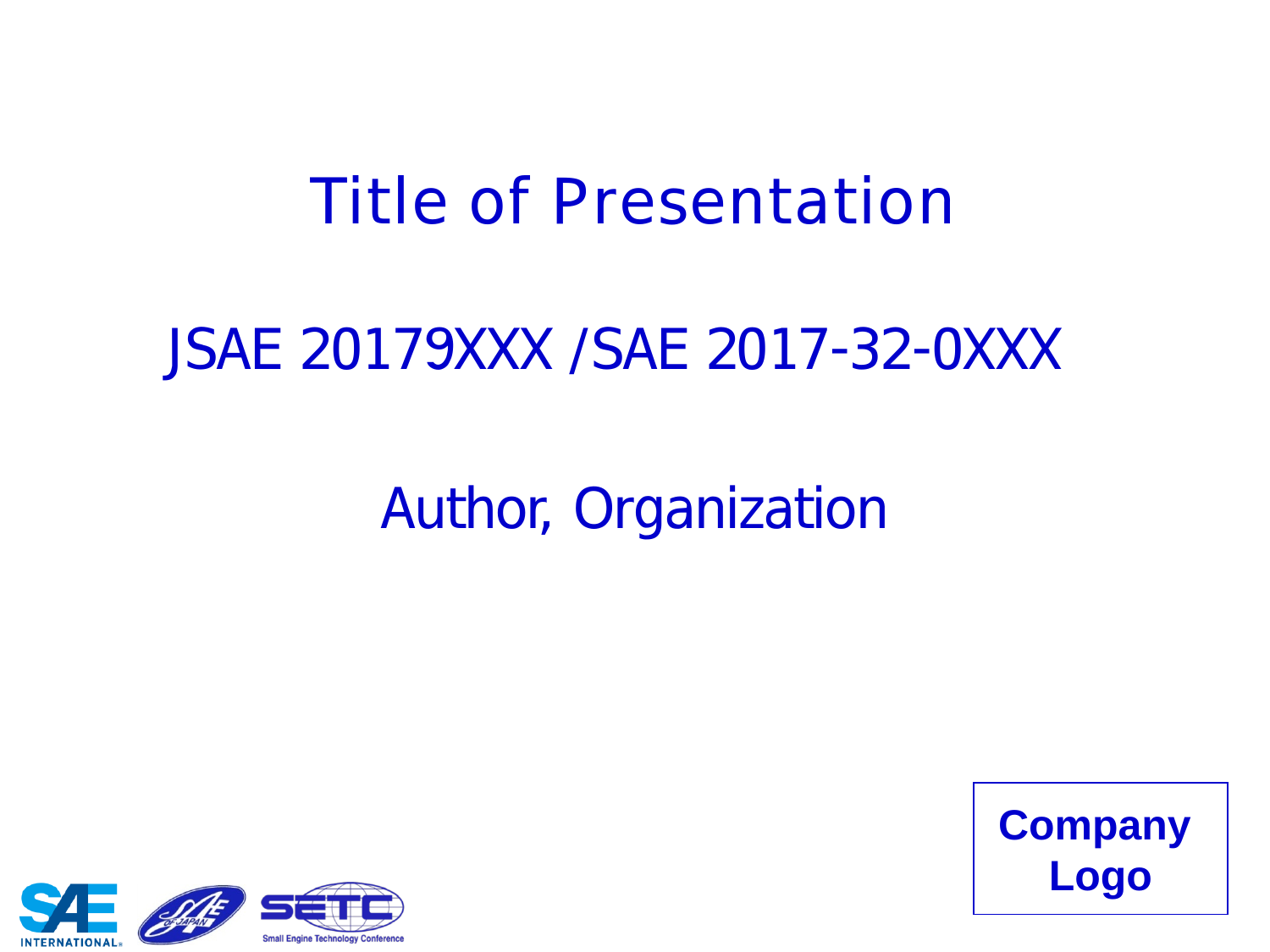

# Title of Presentation
JSAE 20179XXX /SAE 2017-32-0XXX
Author, Organization
Company
Logo